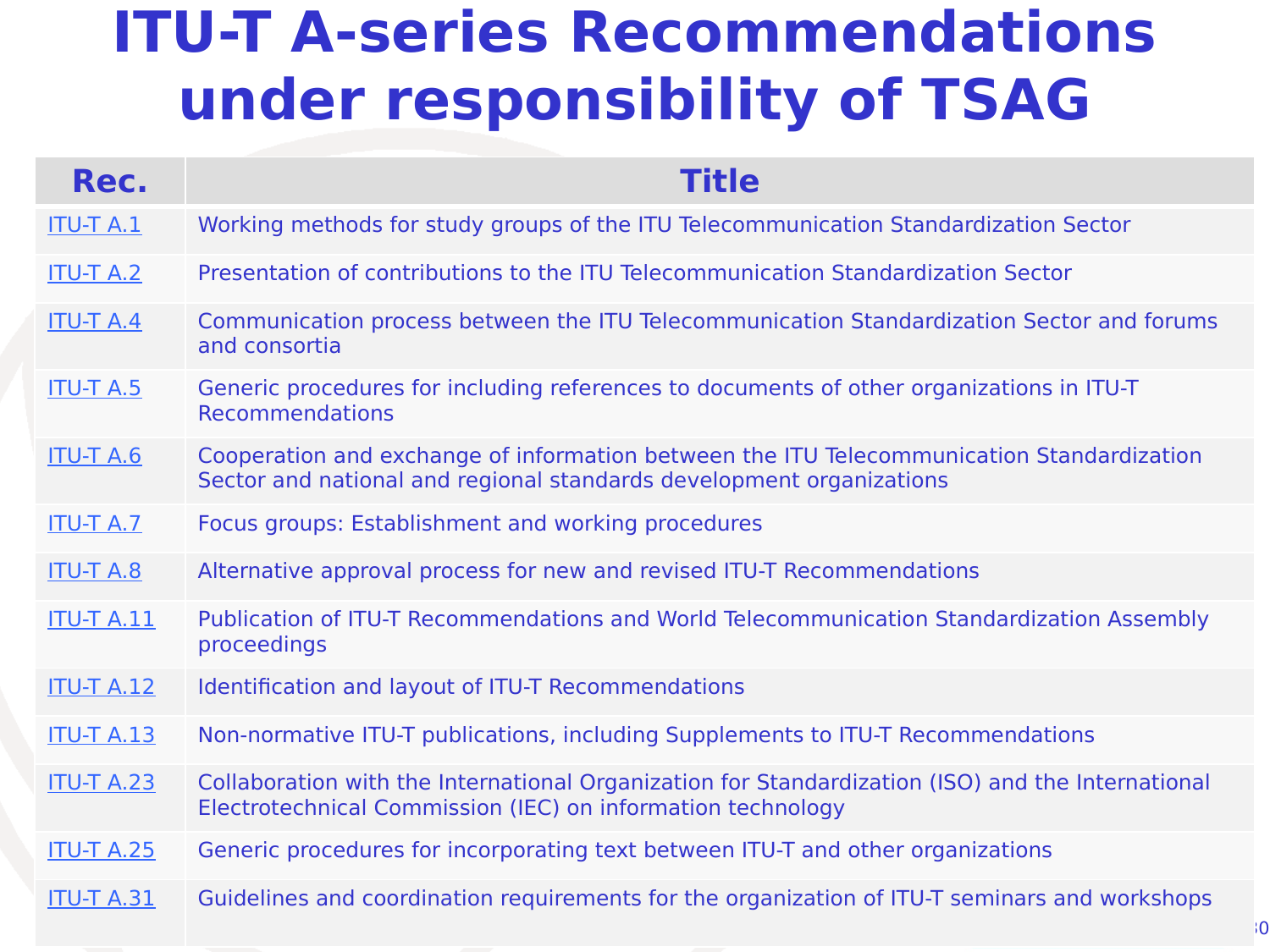

# ITU-T A-series Recommendations under responsibility of TSAG
| Rec. | Title |
| --- | --- |
| ITU-T A.1 | Working methods for study groups of the ITU Telecommunication Standardization Sector |
| ITU-T A.2 | Presentation of contributions to the ITU Telecommunication Standardization Sector |
| ITU-T A.4 | Communication process between the ITU Telecommunication Standardization Sector and forums and consortia |
| ITU-T A.5 | Generic procedures for including references to documents of other organizations in ITU-T Recommendations |
| ITU-T A.6 | Cooperation and exchange of information between the ITU Telecommunication Standardization Sector and national and regional standards development organizations |
| ITU-T A.7 | Focus groups: Establishment and working procedures |
| ITU-T A.8 | Alternative approval process for new and revised ITU-T Recommendations |
| ITU-T A.11 | Publication of ITU-T Recommendations and World Telecommunication Standardization Assembly proceedings |
| ITU-T A.12 | Identification and layout of ITU-T Recommendations |
| ITU-T A.13 | Non-normative ITU-T publications, including Supplements to ITU-T Recommendations |
| ITU-T A.23 | Collaboration with the International Organization for Standardization (ISO) and the International Electrotechnical Commission (IEC) on information technology |
| ITU-T A.25 | Generic procedures for incorporating text between ITU-T and other organizations |
| ITU-T A.31 | Guidelines and coordination requirements for the organization of ITU-T seminars and workshops |
30